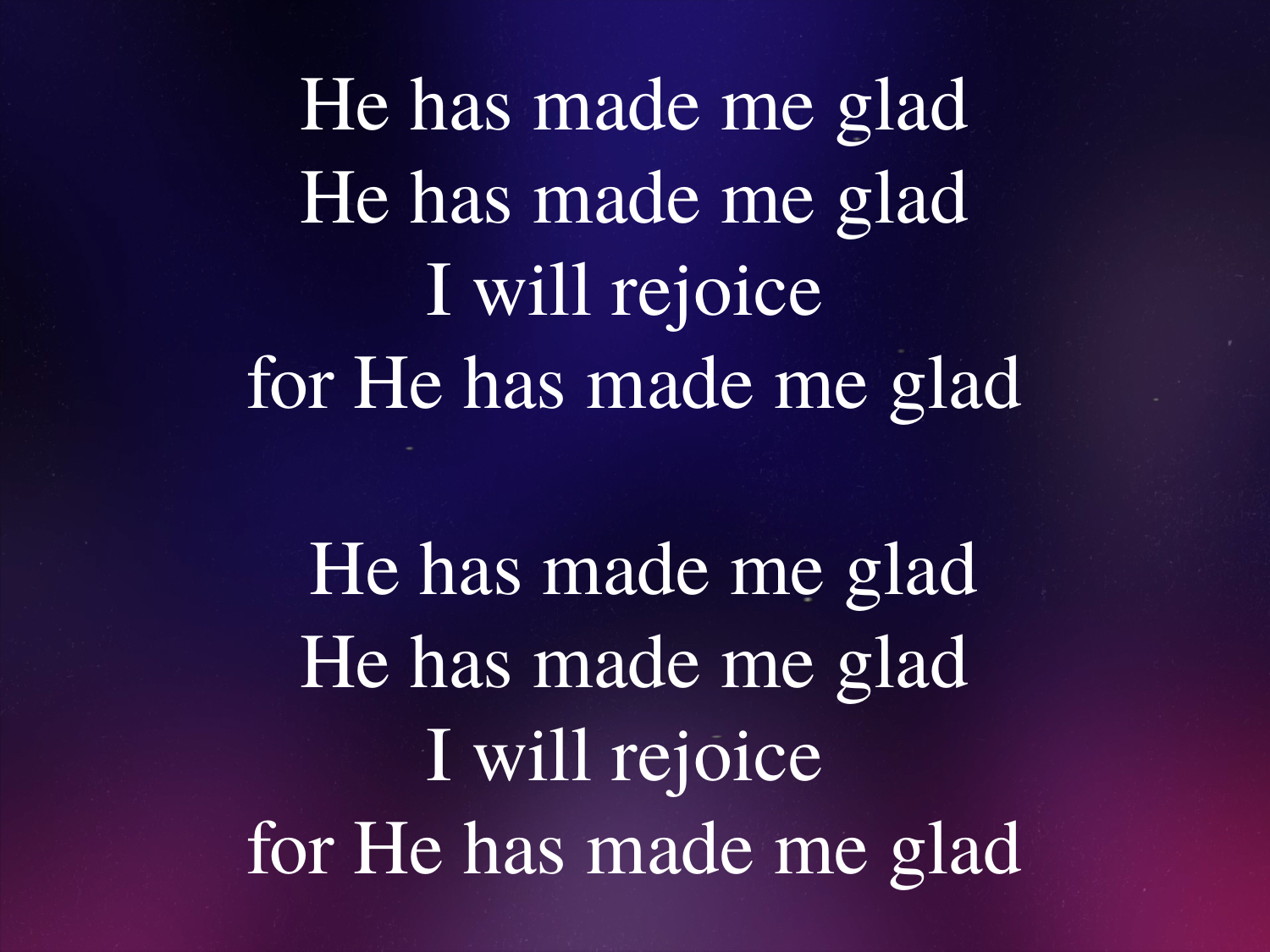

# He has made me glad He has made me glad I will rejoice for He has made me glad He has made me glad He has made me glad I will rejoice for He has made me glad